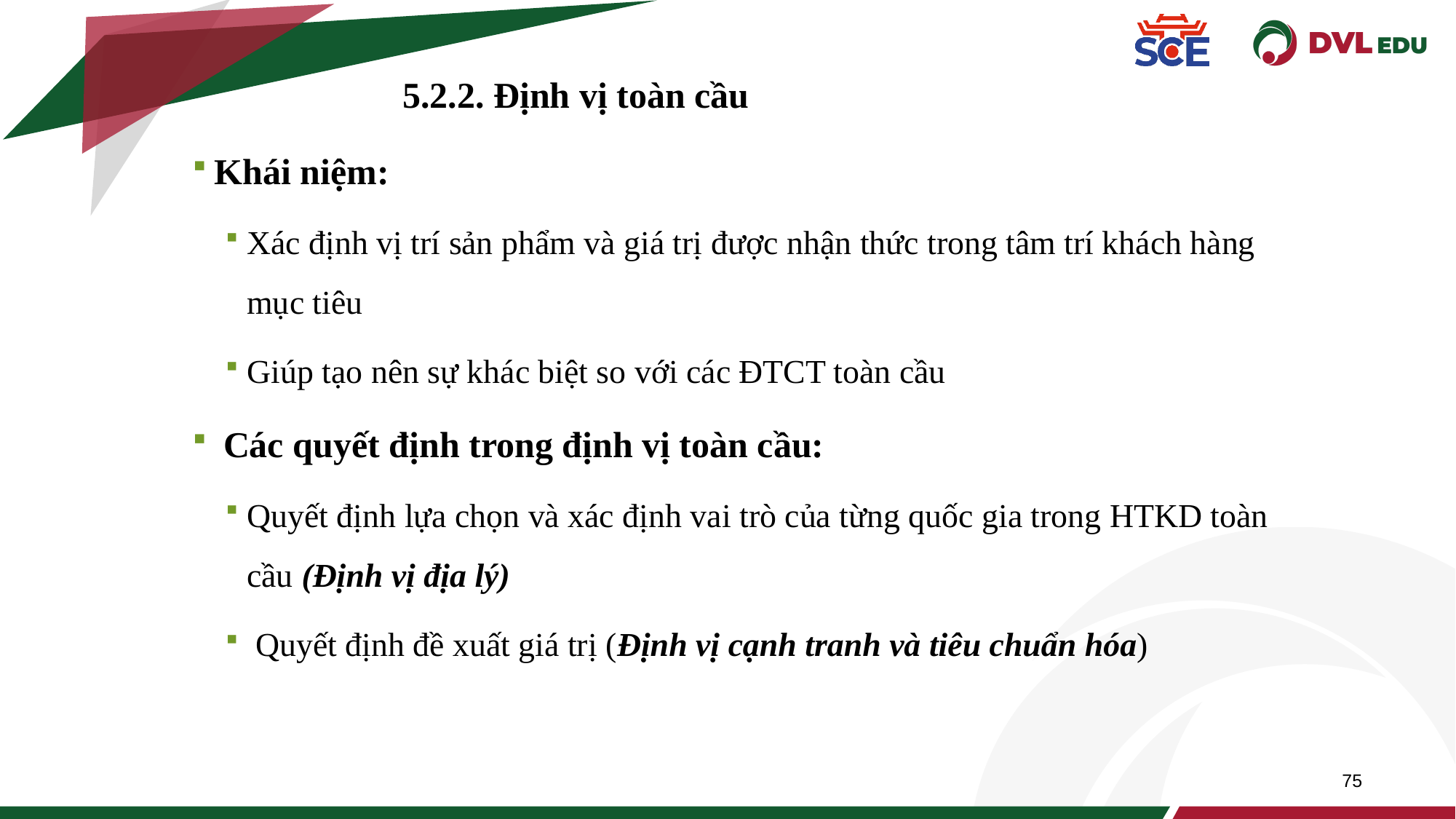

75
5.2.2. Định vị toàn cầu
Khái niệm:
Xác định vị trí sản phẩm và giá trị được nhận thức trong tâm trí khách hàng mục tiêu
Giúp tạo nên sự khác biệt so với các ĐTCT toàn cầu
 Các quyết định trong định vị toàn cầu:
Quyết định lựa chọn và xác định vai trò của từng quốc gia trong HTKD toàn cầu (Định vị địa lý)
 Quyết định đề xuất giá trị (Định vị cạnh tranh và tiêu chuẩn hóa)

75